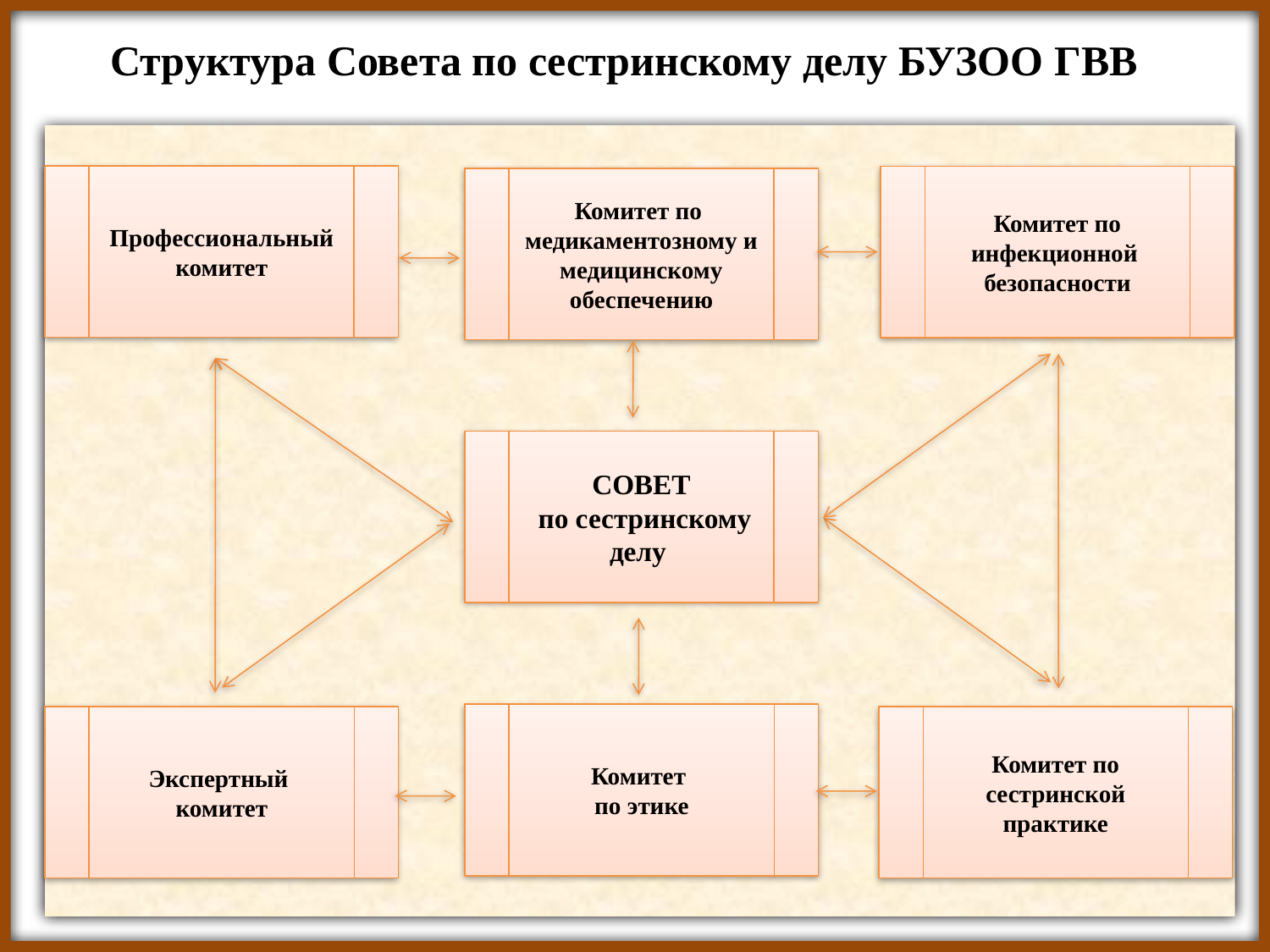

Структура Совета по сестринскому делу БУЗОО ГВВ

Профессиональный комитет
Комитет по инфекционной  безопасности
Комитет по
медикаментозному и медицинскому обеспечению

СОВЕТ
 по сестринскому делу

Комитет
по этике
Экспертный
комитет
Комитет по сестринской практике